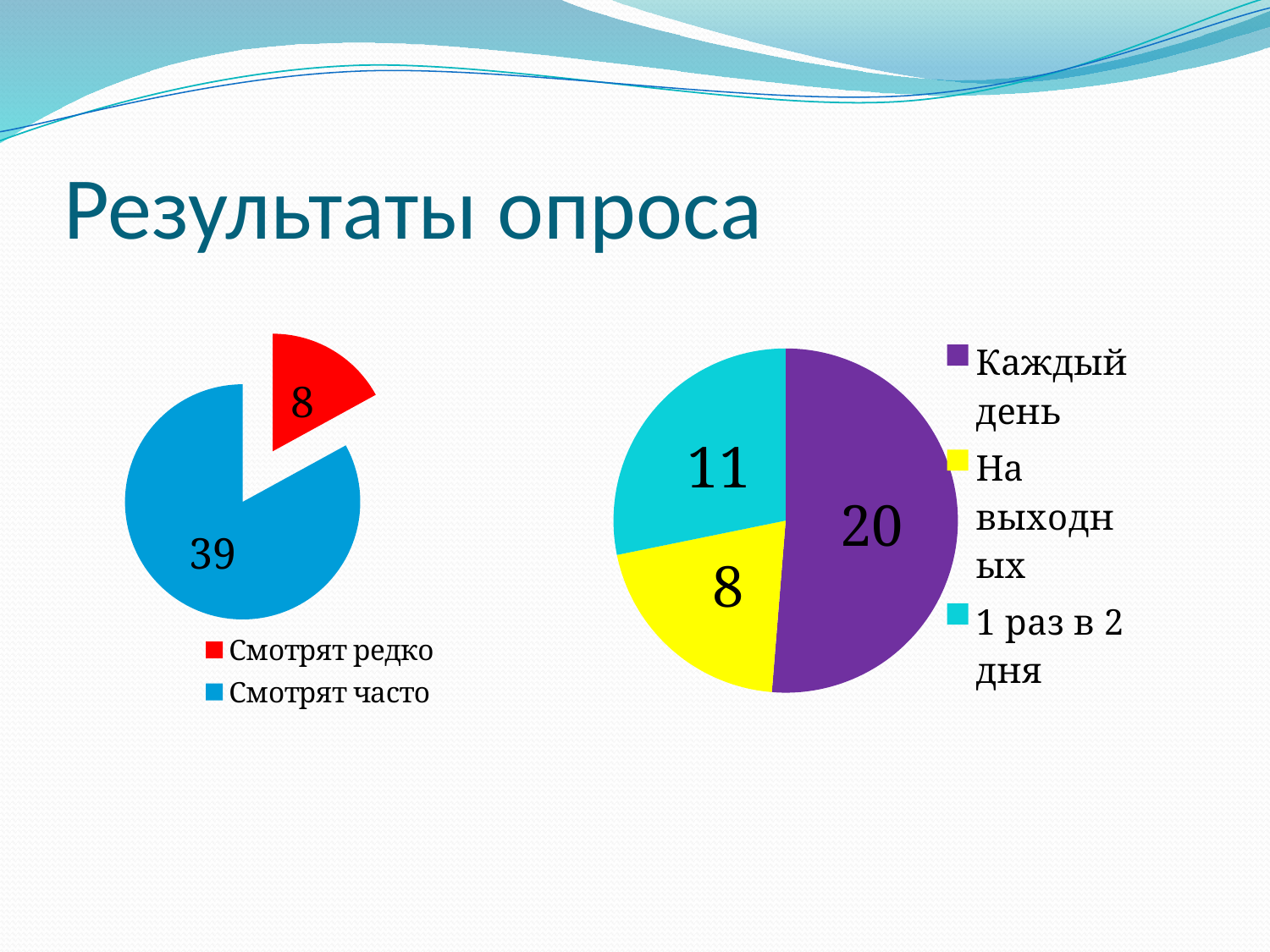

# Результаты опроса

### Chart

| Category |  |
|---|---|
| Смотрят редко | 8.0 |
| Смотрят часто | 39.0 |

### Chart

| Category |  |
|---|---|
| Каждый день | 20.0 |
| На выходных | 8.0 |
| 1 раз в 2 дня | 11.0 |